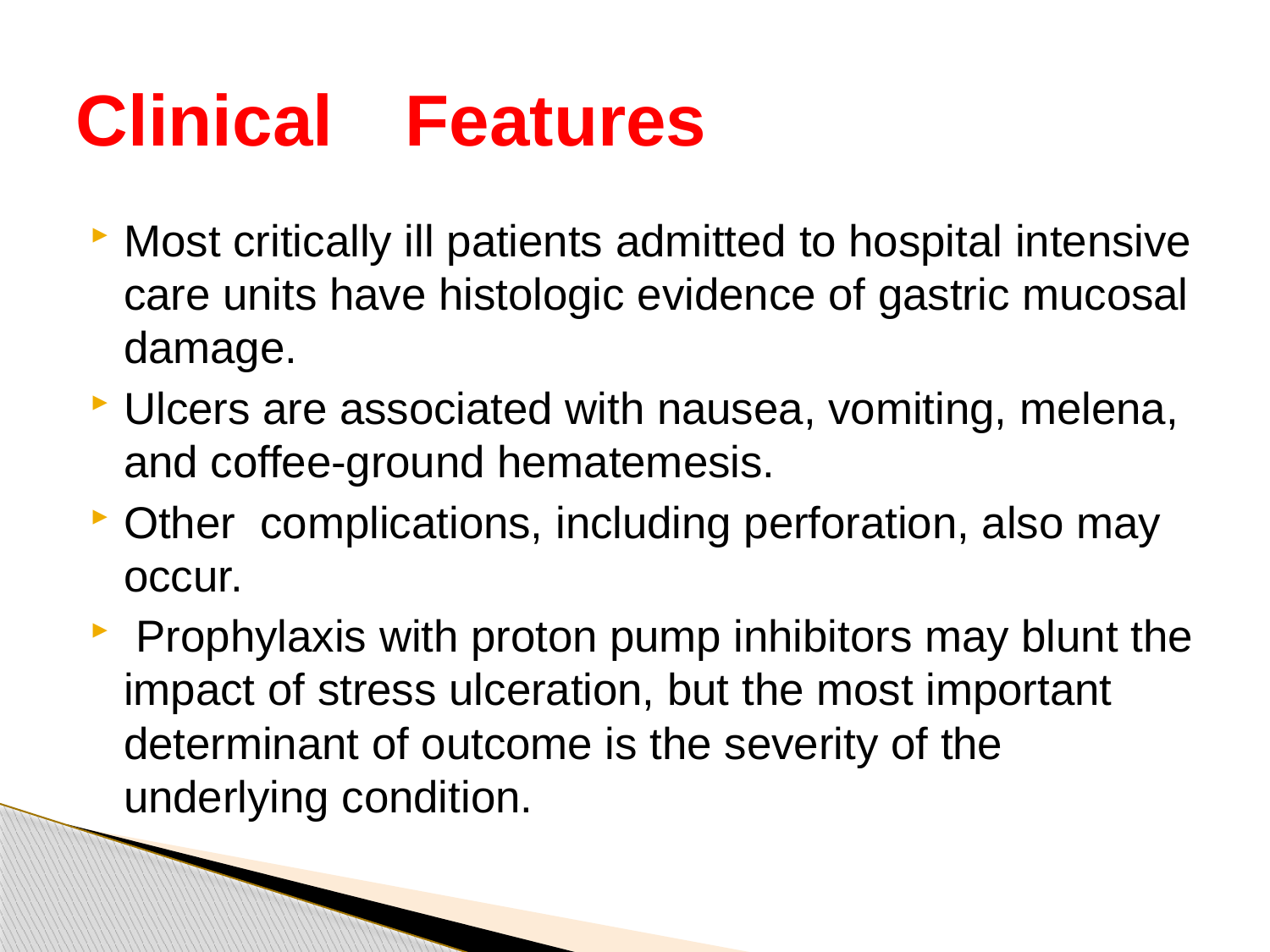

# Clinical Features
Most critically ill patients admitted to hospital intensive care units have histologic evidence of gastric mucosal damage.
Ulcers are associated with nausea, vomiting, melena, and coffee-ground hematemesis.
Other  complications, including perforation, also may occur.
 Prophylaxis with proton pump inhibitors may blunt the impact of stress ulceration, but the most important determinant of outcome is the severity of the underlying condition.